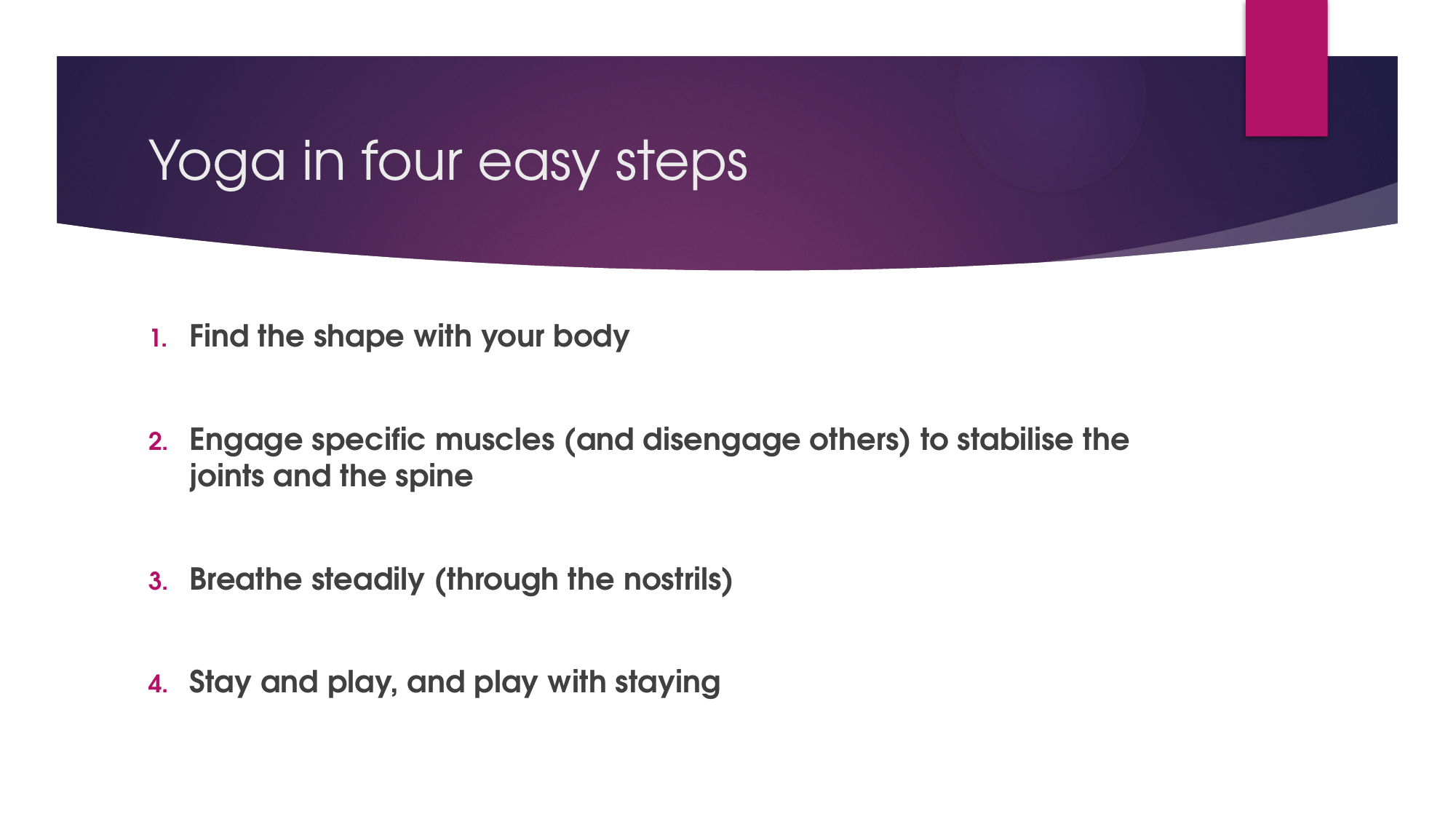

# Yoga in four easy steps
Find the shape with your body

Engage specific muscles (and disengage others) to stabilise the joints and the spine

Breathe steadily (through the nostrils)

Stay and play, and play with staying